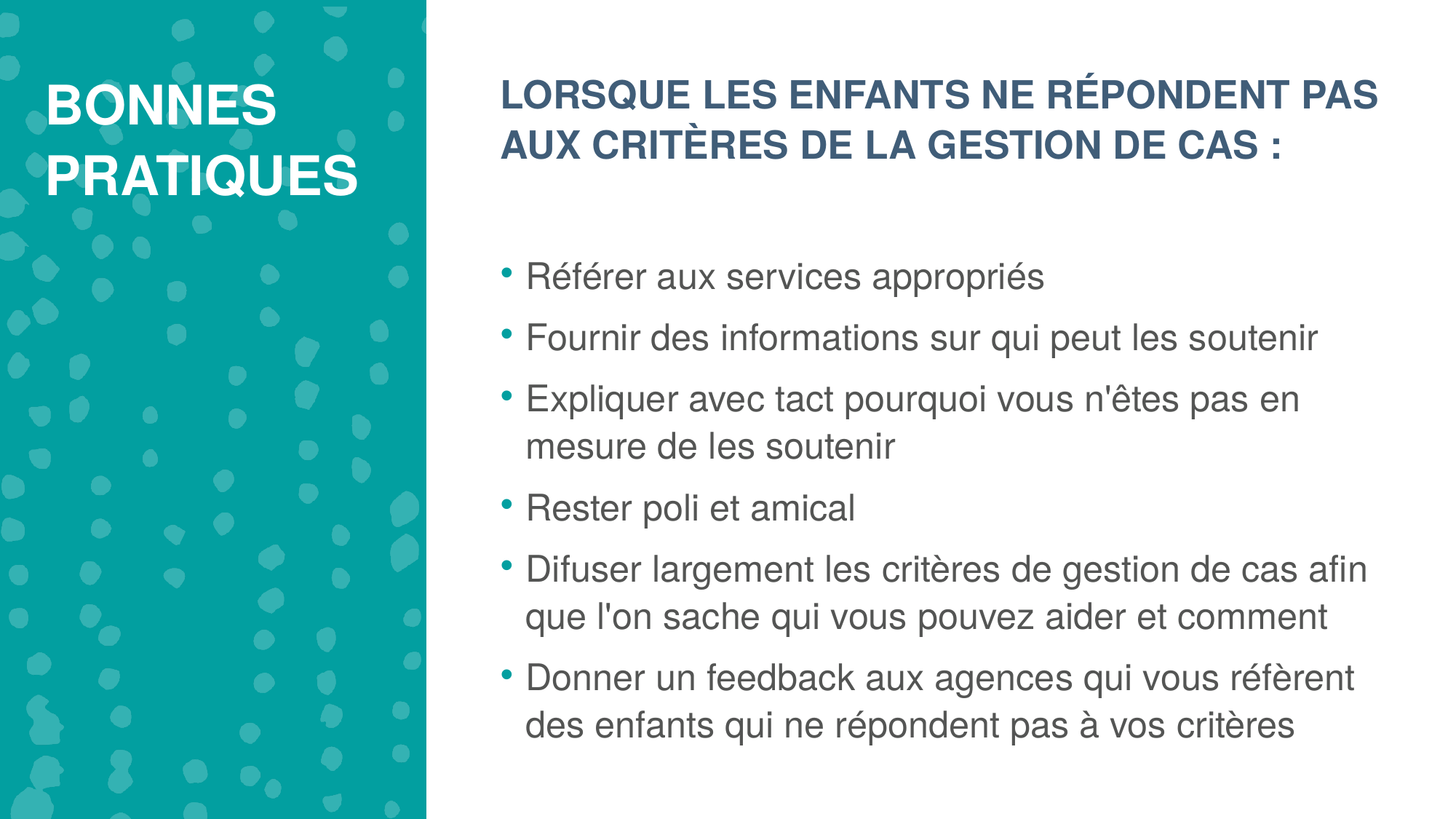

BONNES PRATIQUES
LORSQUE LES ENFANTS NE RÉPONDENT PAS AUX CRITÈRES DE LA GESTION DE CAS :
Référer aux services appropriés
Fournir des informations sur qui peut les soutenir
Expliquer avec tact pourquoi vous n'êtes pas en mesure de les soutenir
Rester poli et amical
Difuser largement les critères de gestion de cas afin que l'on sache qui vous pouvez aider et comment
Donner un feedback aux agences qui vous réfèrent des enfants qui ne répondent pas à vos critères